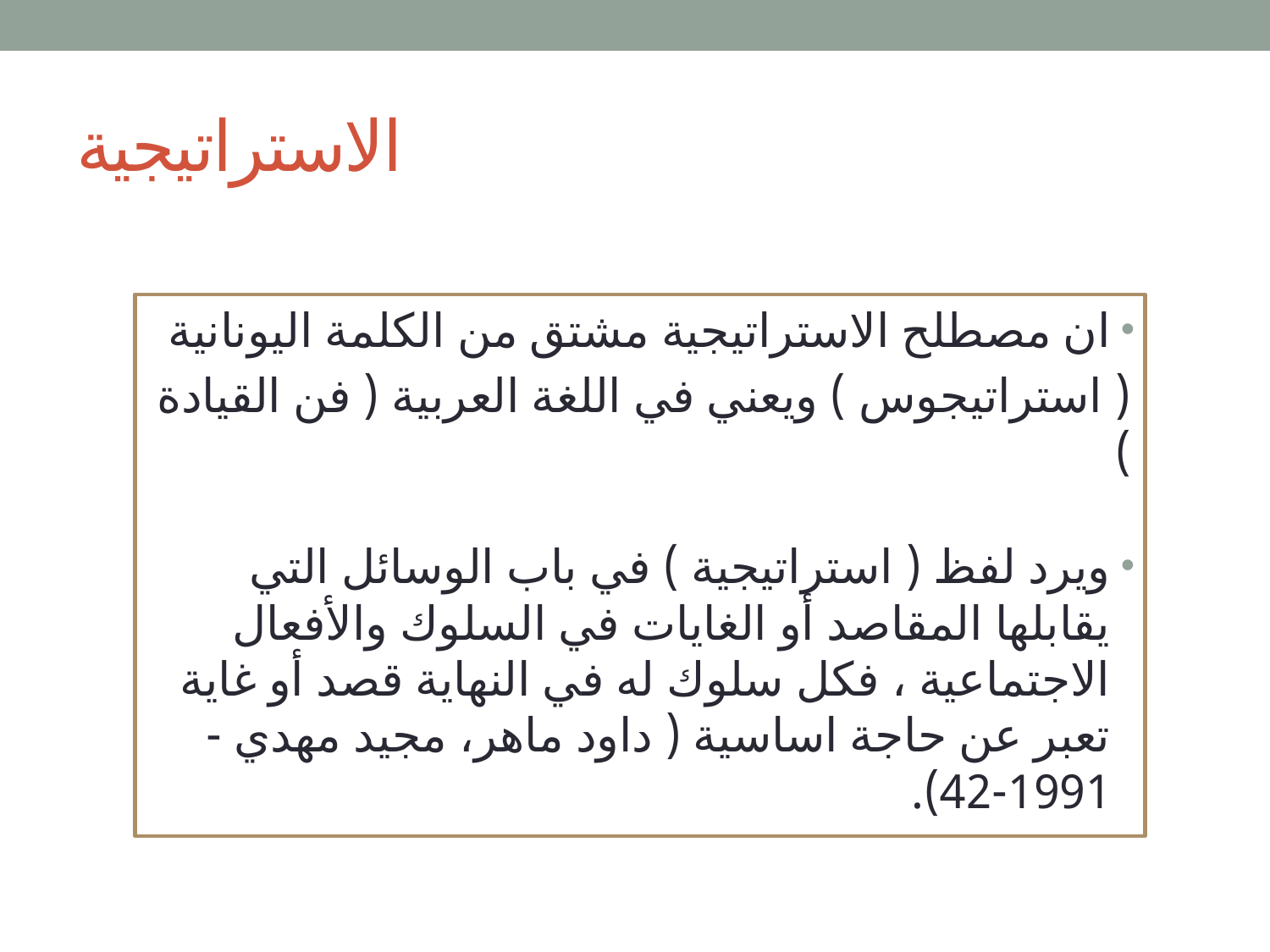

# الاستراتيجية
ان مصطلح الاستراتيجية مشتق من الكلمة اليونانية
( استراتيجوس ) ويعني في اللغة العربية ( فن القيادة )

ويرد لفظ ( استراتيجية ) في باب الوسائل التي يقابلها المقاصد أو الغايات في السلوك والأفعال الاجتماعية ، فكل سلوك له في النهاية قصد أو غاية تعبر عن حاجة اساسية ( داود ماهر، مجيد مهدي -1991-42).